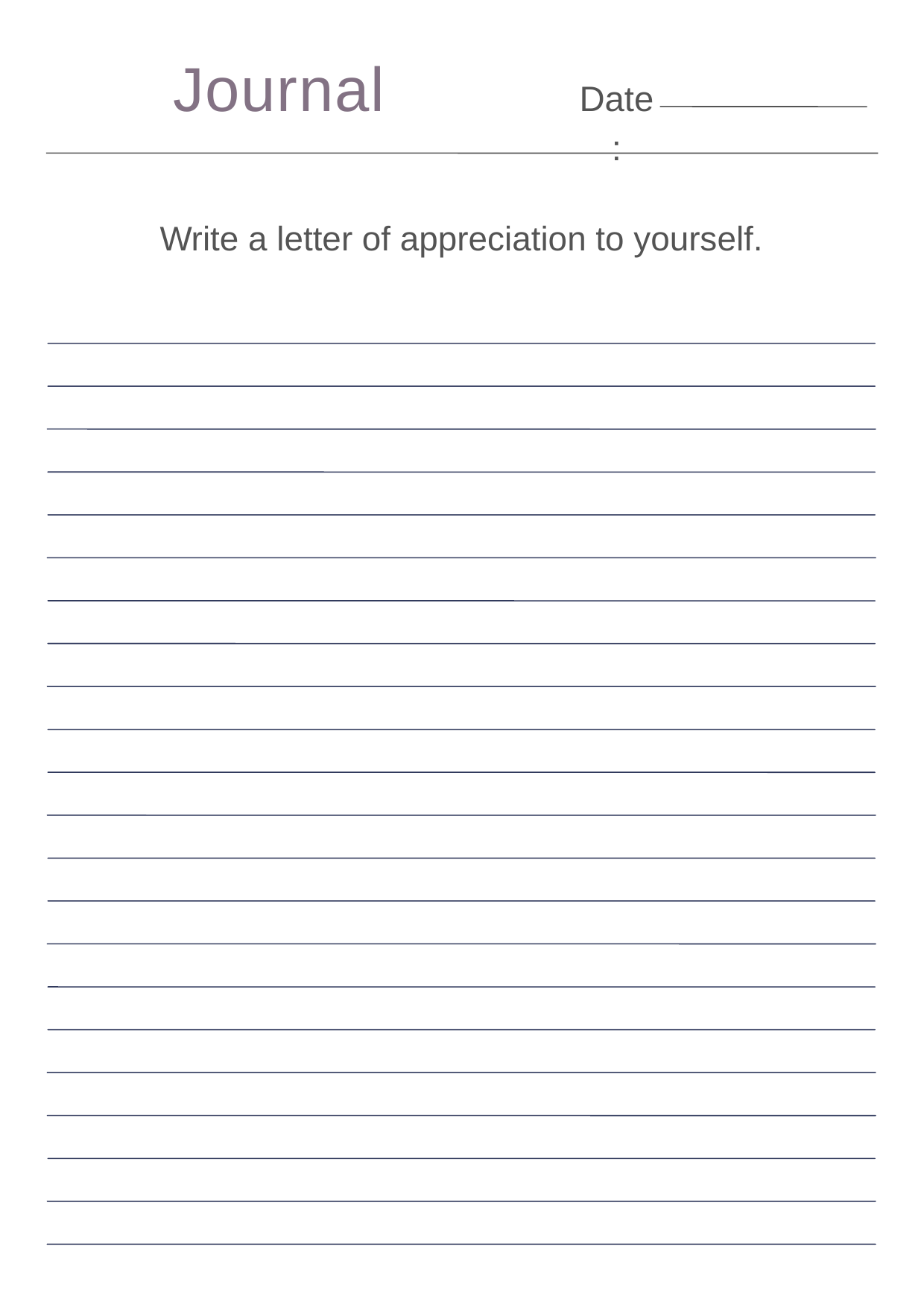

Journal
Date:

Write a letter of appreciation to yourself.